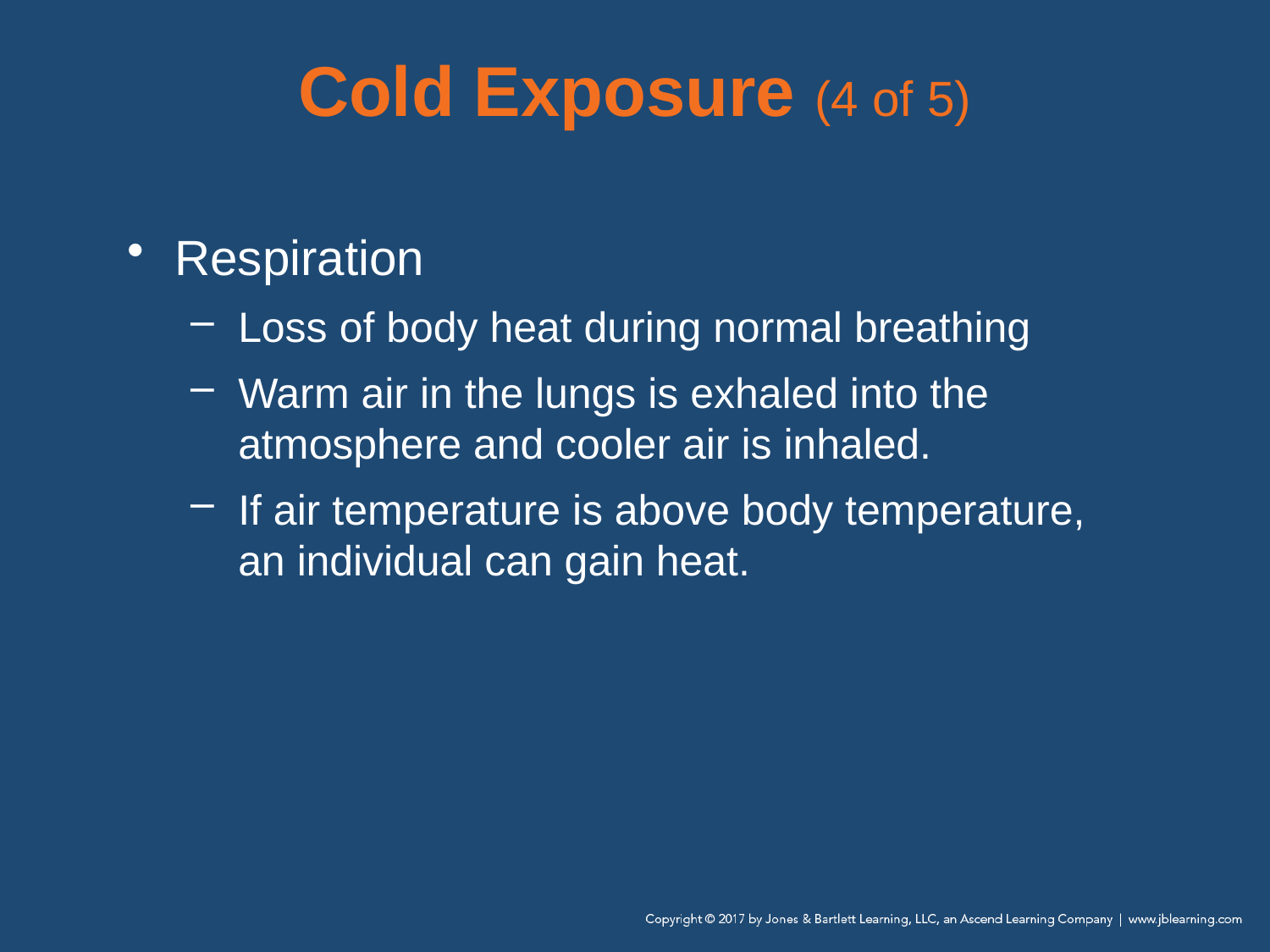

# Cold Exposure (4 of 5)
Respiration
Loss of body heat during normal breathing
Warm air in the lungs is exhaled into the atmosphere and cooler air is inhaled.
If air temperature is above body temperature, an individual can gain heat.